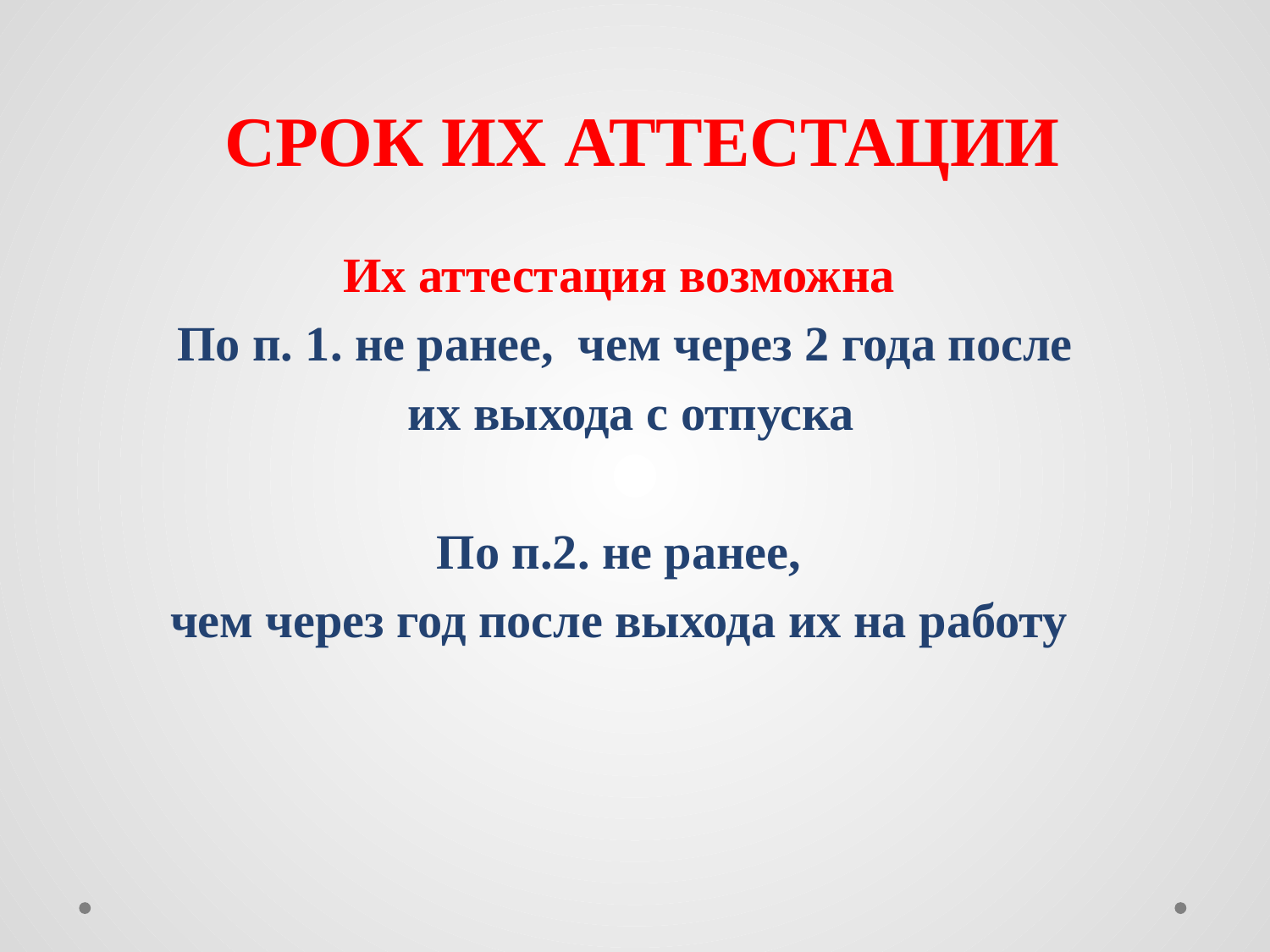

СРОК ИХ АТТЕСТАЦИИ
Их аттестация возможна
По п. 1. не ранее,  чем через 2 года после
 их выхода с отпуска

По п.2. не ранее,
чем через год после выхода их на работу